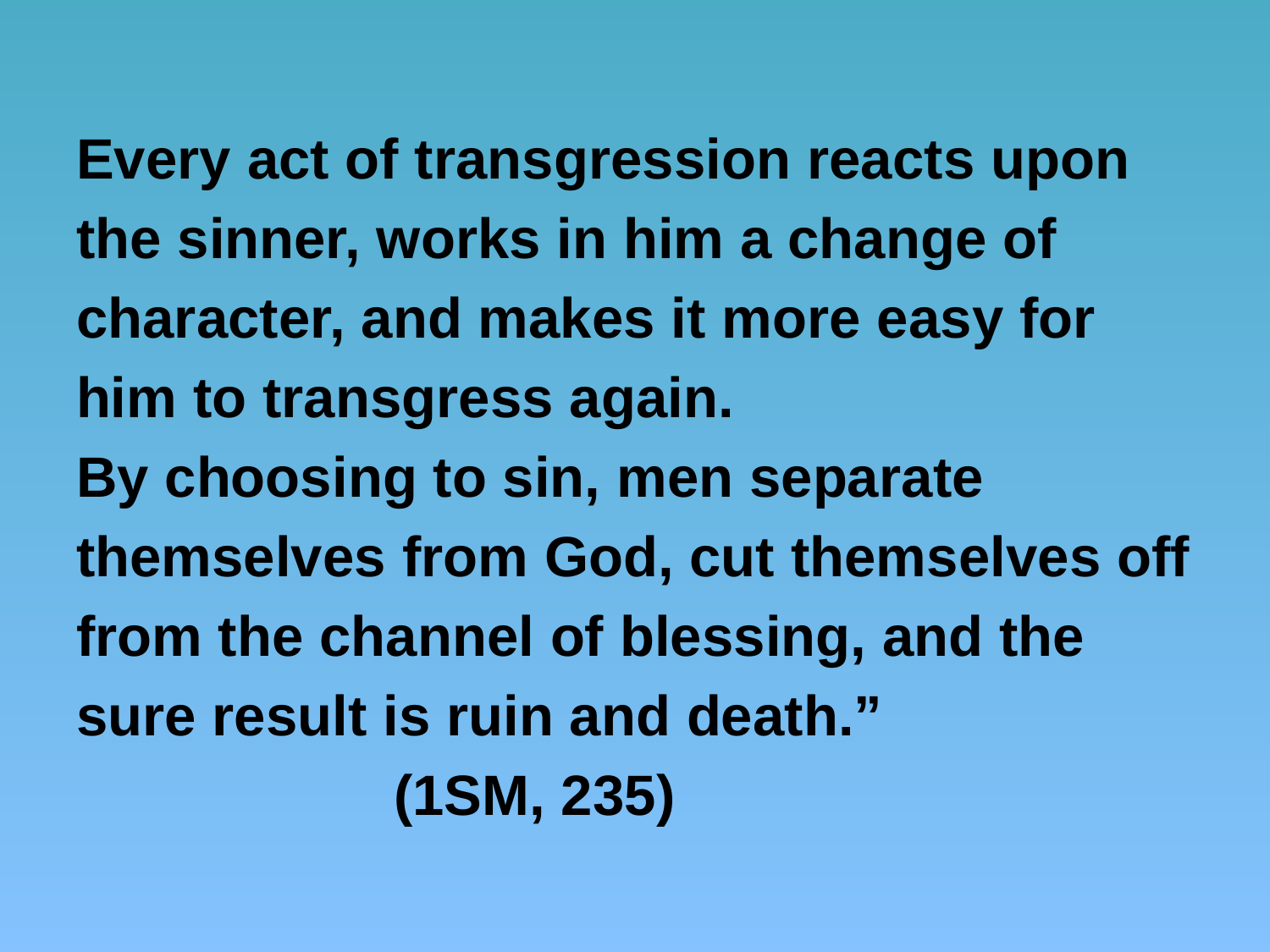

Every act of transgression reacts upon
the sinner, works in him a change of
character, and makes it more easy for
him to transgress again.
By choosing to sin, men separate
themselves from God, cut themselves off
from the channel of blessing, and the
sure result is ruin and death.”
                    (1SM, 235)